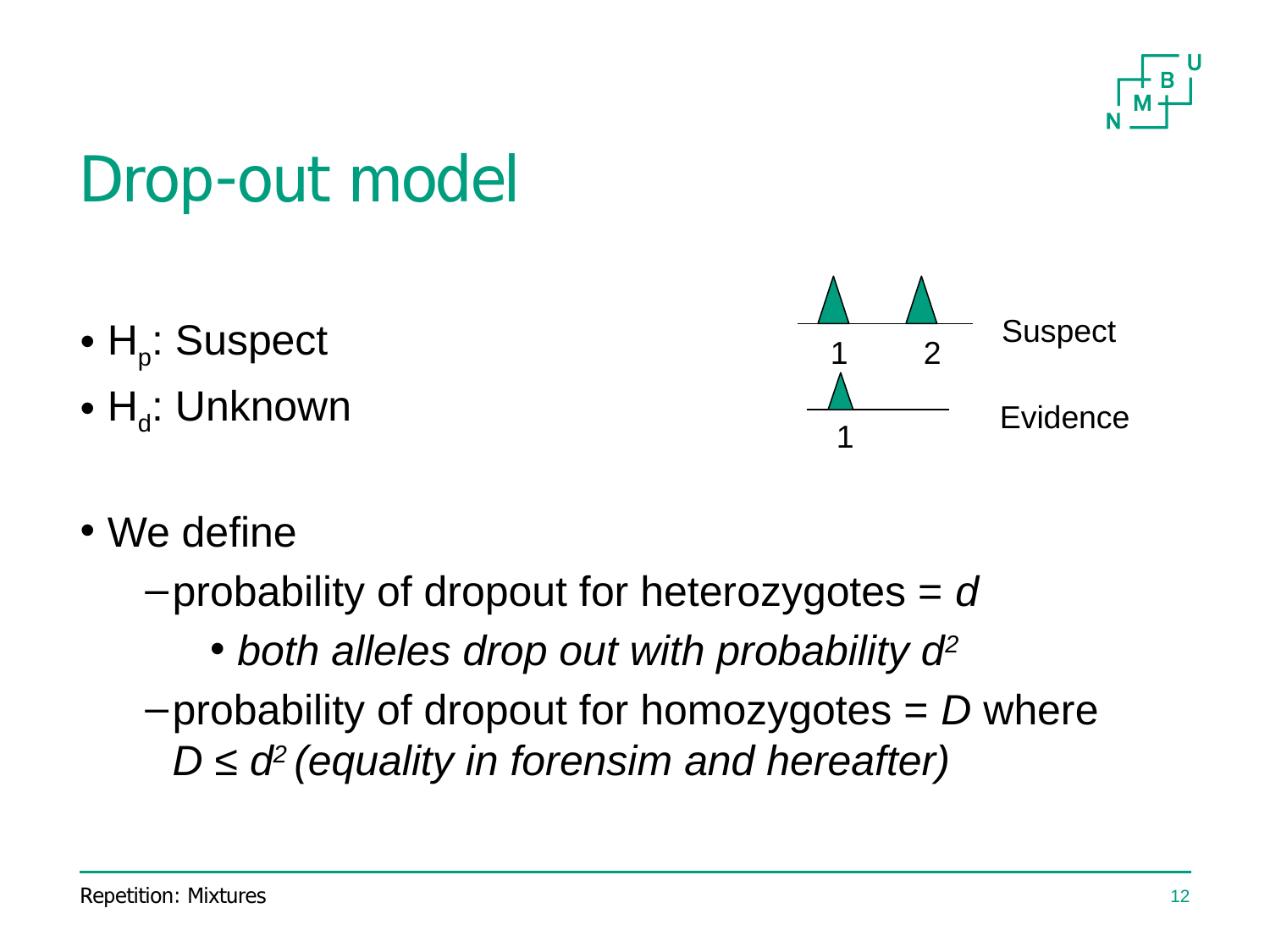

# Drop-out model

Hp: Suspect
Hd: Unknown

We define
probability of dropout for heterozygotes = d
both alleles drop out with probability d2
probability of dropout for homozygotes = D where
D ≤ d2 (equality in forensim and hereafter)

1
2

1
Suspect
Evidence
Repetition: Mixtures
12